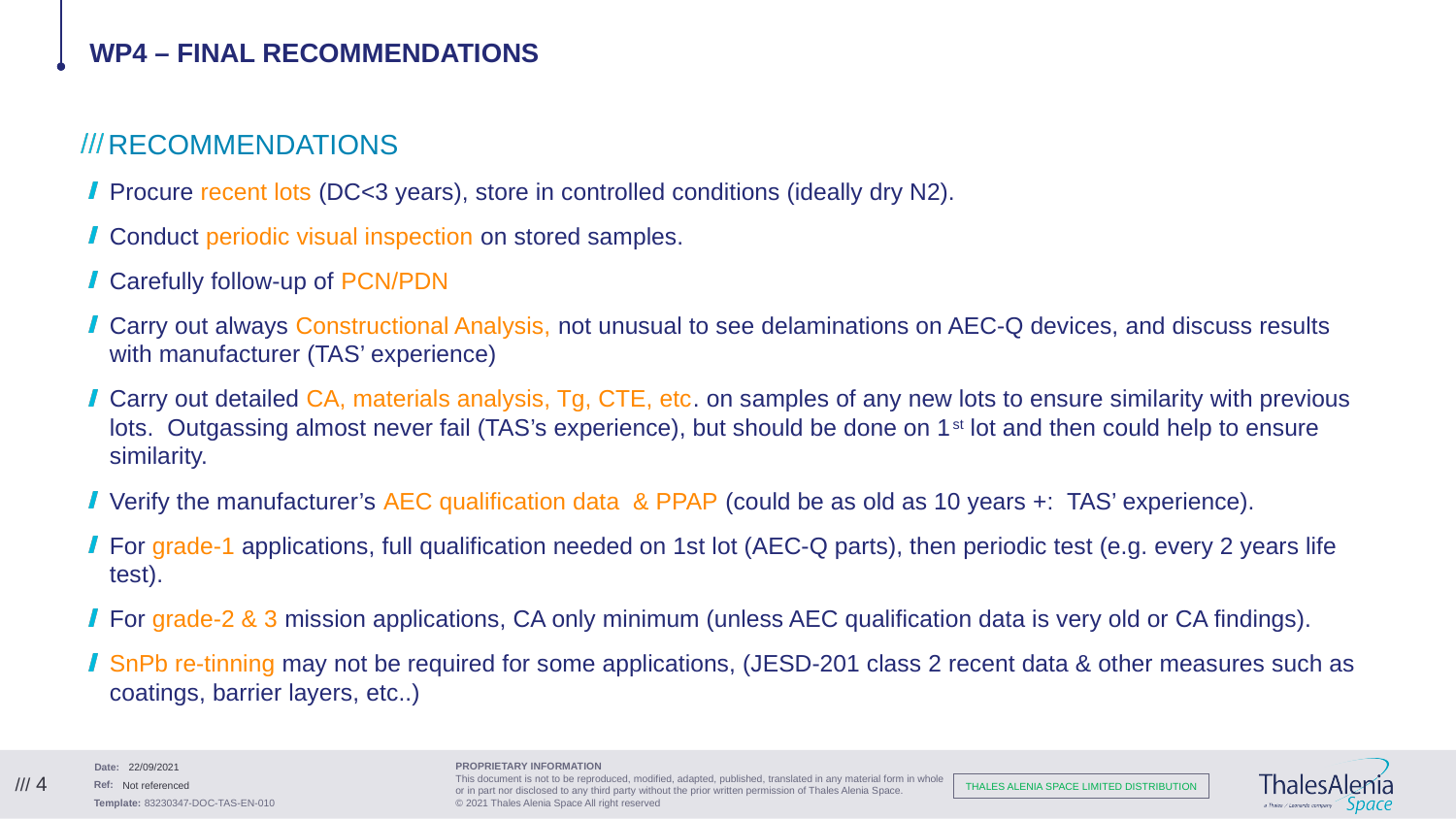

# WP4 – final recommendations
RECOMMENDATIONS
Procure recent lots (DC<3 years), store in controlled conditions (ideally dry N2).
Conduct periodic visual inspection on stored samples.
Carefully follow-up of PCN/PDN
Carry out always Constructional Analysis, not unusual to see delaminations on AEC-Q devices, and discuss results with manufacturer (TAS’ experience)
Carry out detailed CA, materials analysis, Tg, CTE, etc. on samples of any new lots to ensure similarity with previous lots.  Outgassing almost never fail (TAS’s experience), but should be done on 1st lot and then could help to ensure similarity.
Verify the manufacturer’s AEC qualification data  & PPAP (could be as old as 10 years +:  TAS’ experience).
For grade‐1 applications, full qualification needed on 1st lot (AEC‐Q parts), then periodic test (e.g. every 2 years life test).
For grade‐2 & 3 mission applications, CA only minimum (unless AEC qualification data is very old or CA findings).
SnPb re‐tinning may not be required for some applications, (JESD‐201 class 2 recent data & other measures such as coatings, barrier layers, etc..)
22/09/2021
/// 4
Not referenced